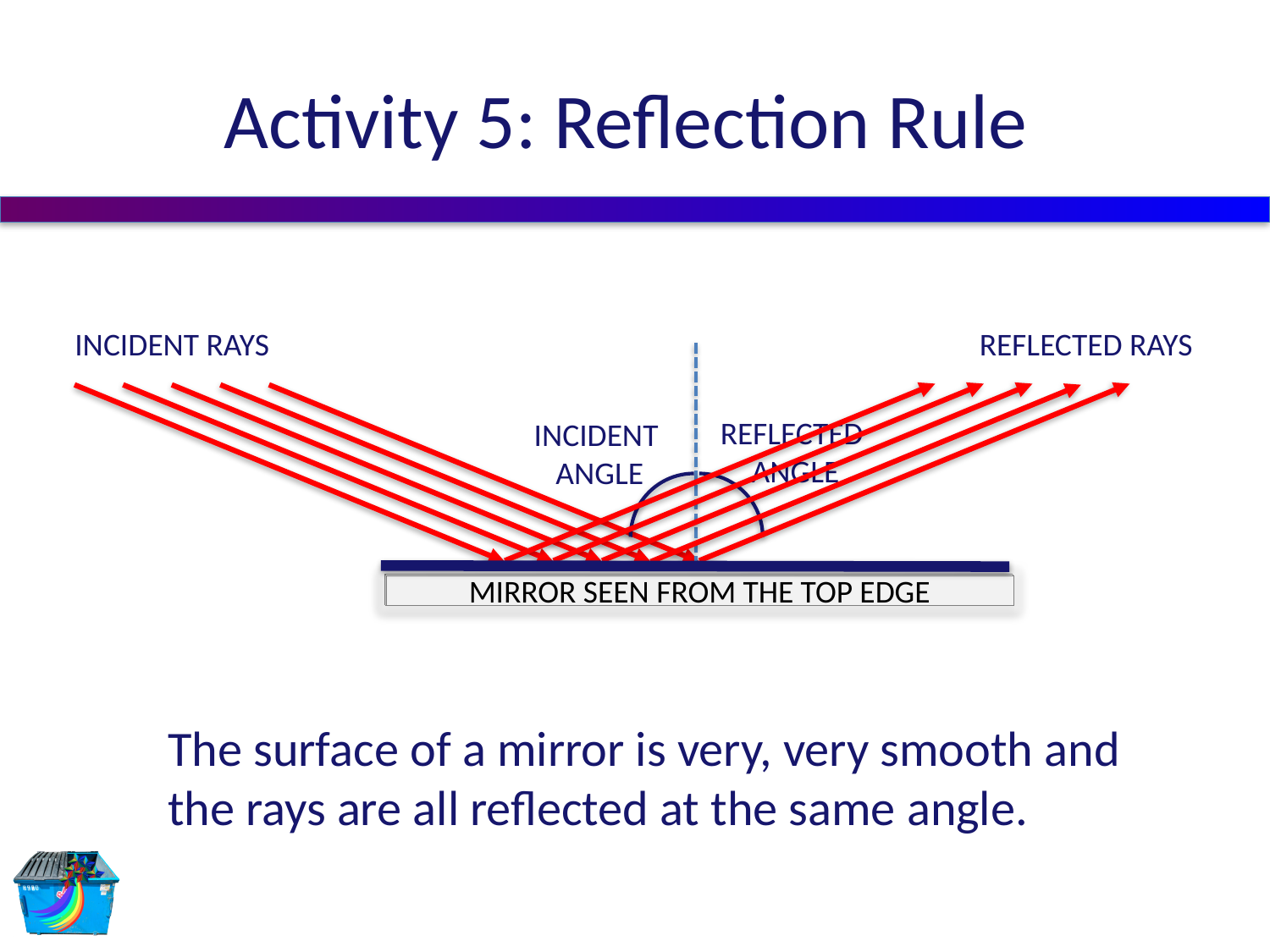

Activity 5: Reflection Rule
INCIDENT RAYS
REFLECTED RAYS
REFLECTED
 ANGLE
INCIDENT
 ANGLE

MIRROR SEEN FROM THE TOP EDGE
The surface of a mirror is very, very smooth and
the rays are all reflected at the same angle.